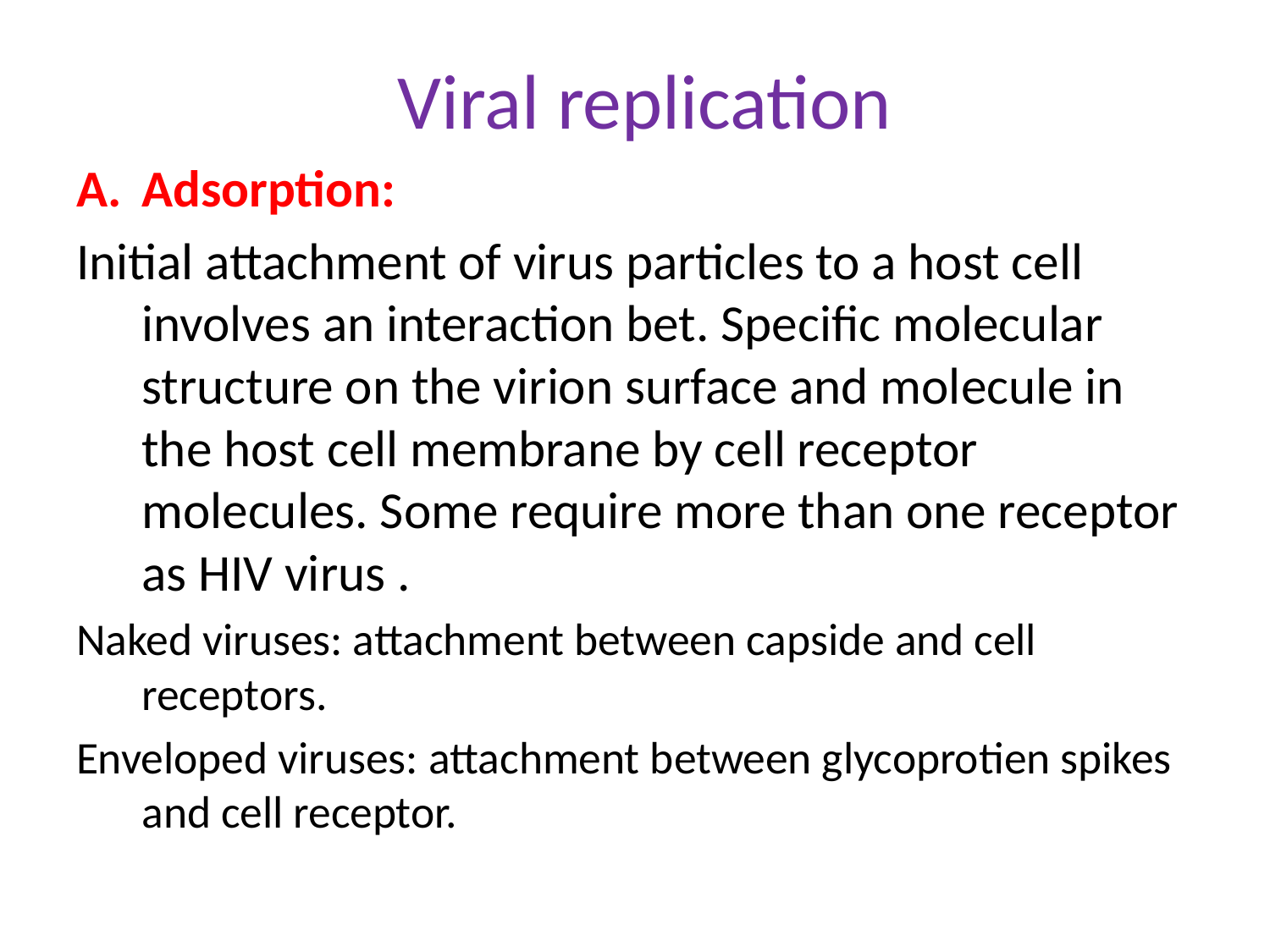

# Viral replication
Adsorption:
Initial attachment of virus particles to a host cell involves an interaction bet. Specific molecular  structure on the virion surface and molecule in the host cell membrane by cell receptor molecules. Some require more than one receptor as HIV virus .
Naked viruses: attachment between capside and cell receptors.
Enveloped viruses: attachment between glycoprotien spikes and cell receptor.